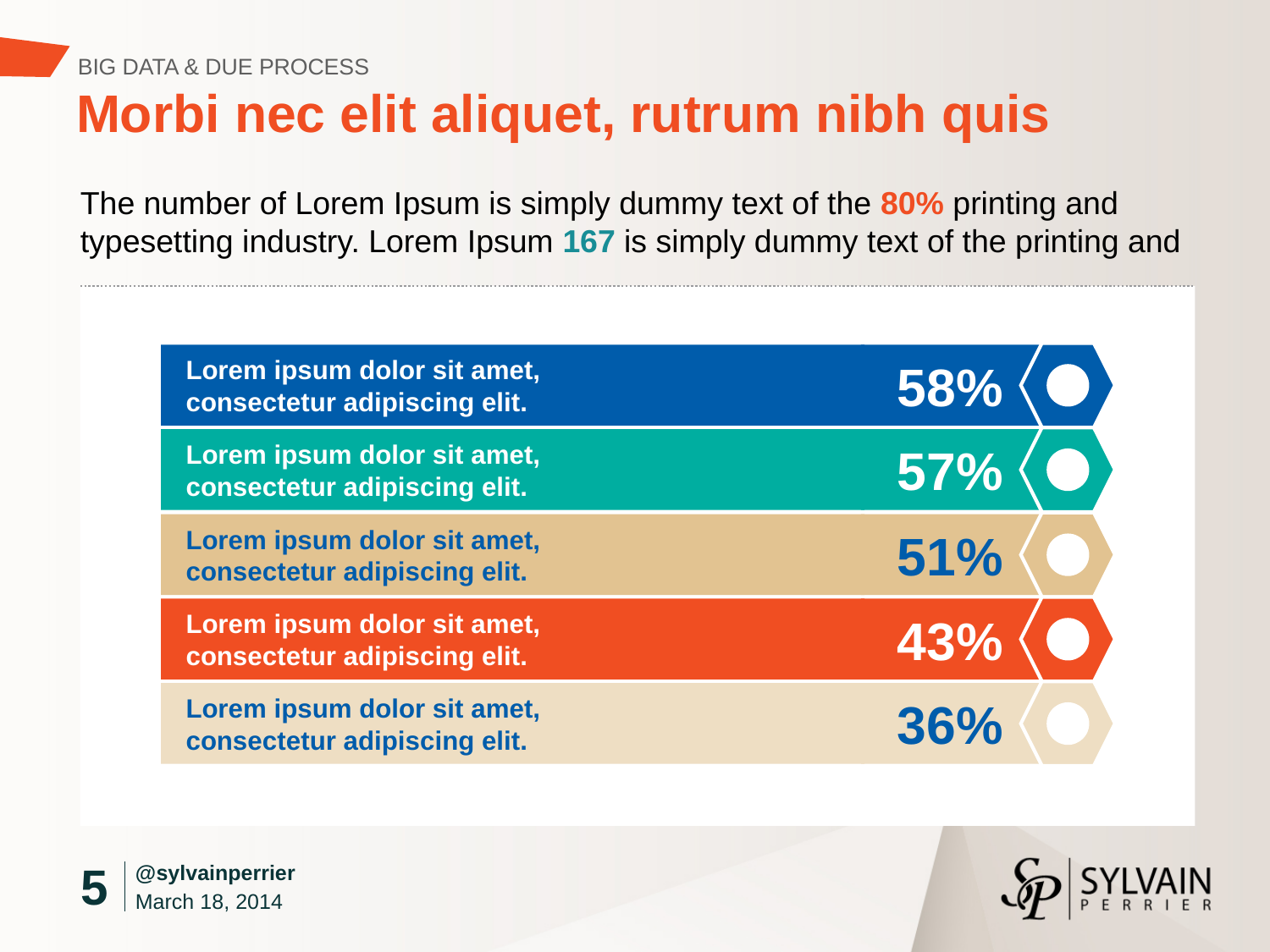

BIG DATA & DUE PROCESS
# Morbi nec elit aliquet, rutrum nibh quis
The number of Lorem Ipsum is simply dummy text of the 80% printing and typesetting industry. Lorem Ipsum 167 is simply dummy text of the printing and
v

Lorem ipsum dolor sit amet,
consectetur adipiscing elit.
58%

Lorem ipsum dolor sit amet,
consectetur adipiscing elit.
57%

Lorem ipsum dolor sit amet,
consectetur adipiscing elit.
51%

Lorem ipsum dolor sit amet,
consectetur adipiscing elit.
43%

Lorem ipsum dolor sit amet,
consectetur adipiscing elit.
36%
5
@sylvainperrier
March 18, 2014